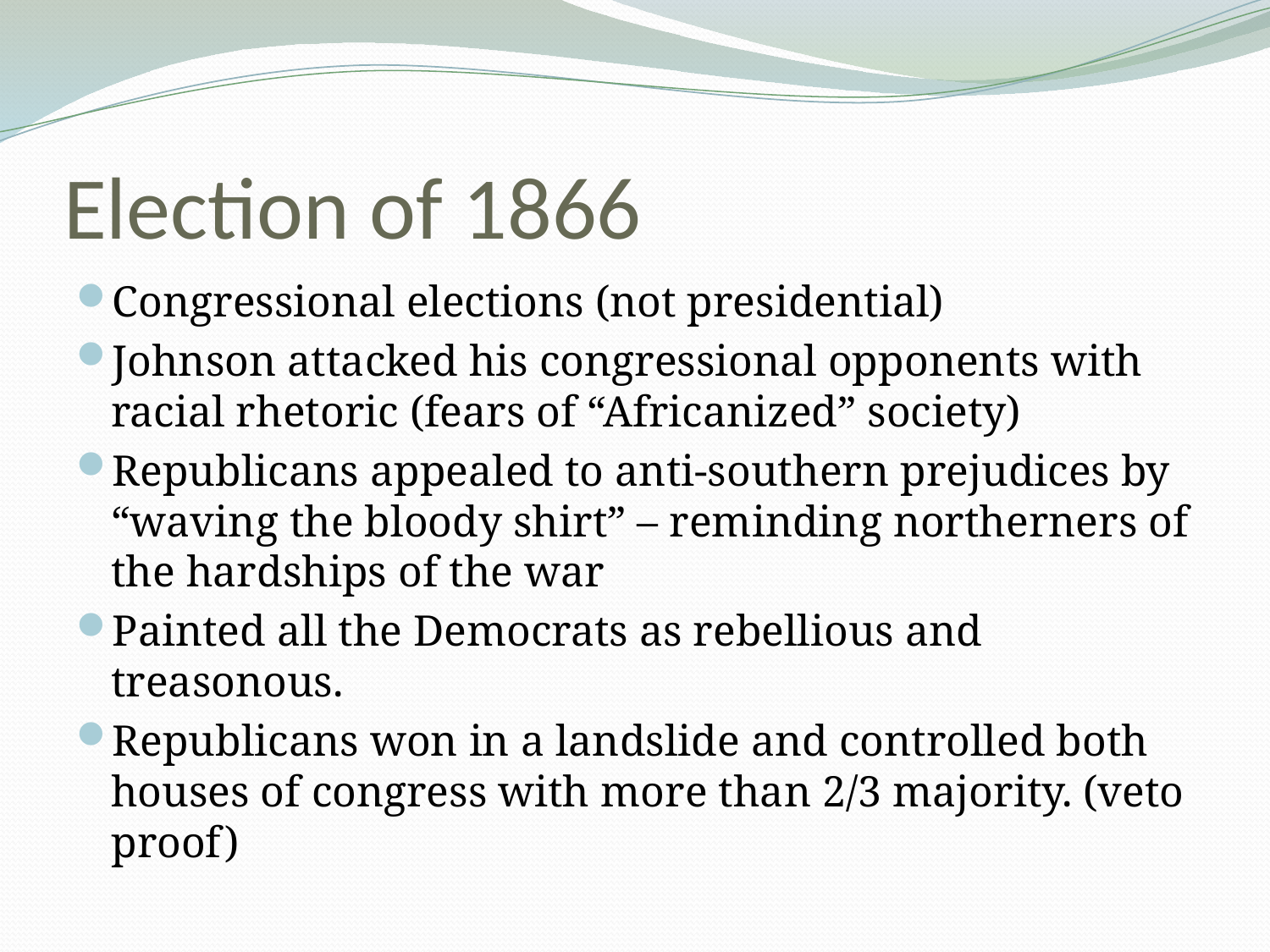

# Election of 1866
Congressional elections (not presidential)
Johnson attacked his congressional opponents with racial rhetoric (fears of “Africanized” society)
Republicans appealed to anti-southern prejudices by “waving the bloody shirt” – reminding northerners of the hardships of the war
Painted all the Democrats as rebellious and treasonous.
Republicans won in a landslide and controlled both houses of congress with more than 2/3 majority. (veto proof)